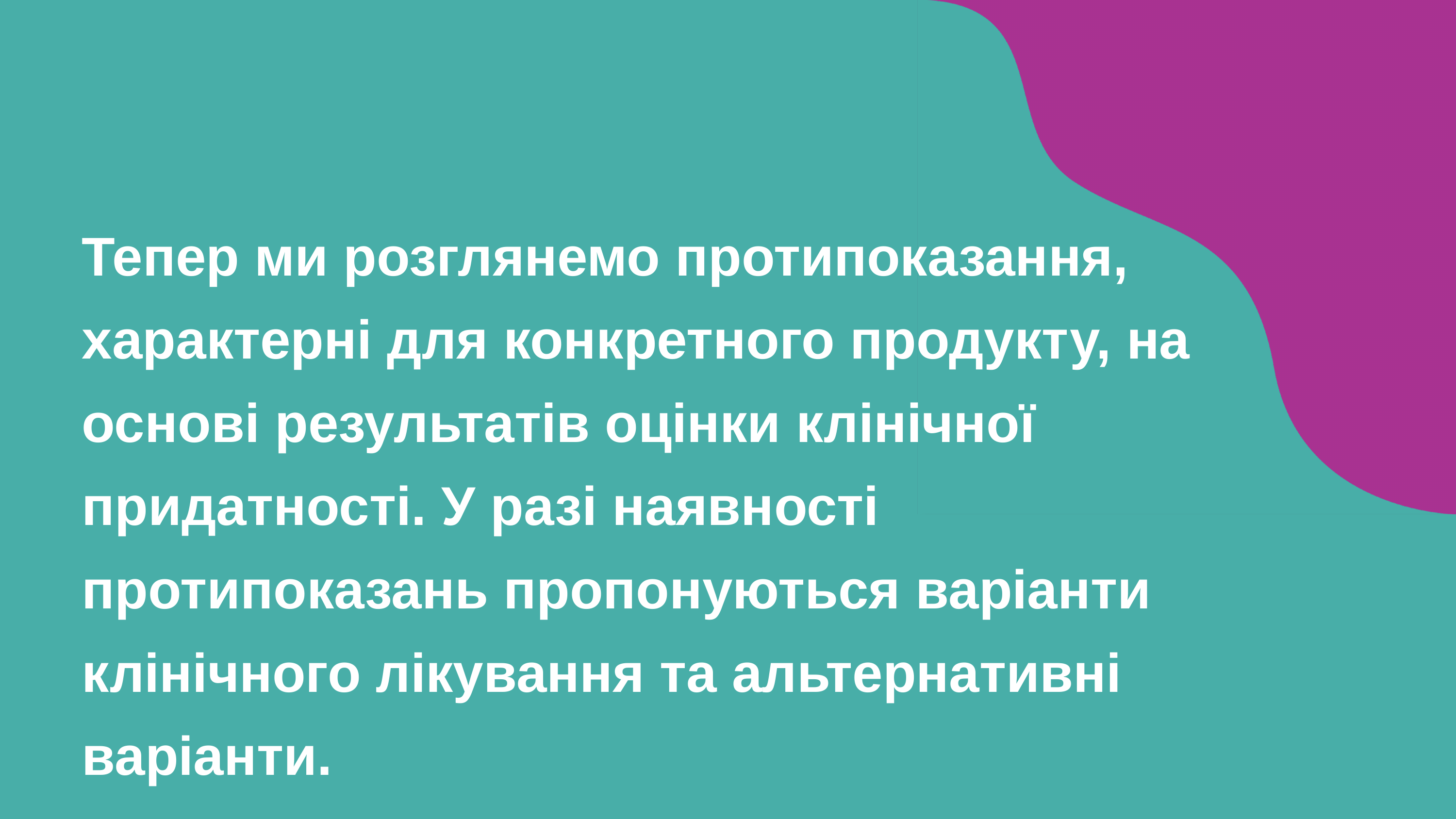

Тепер ми розглянемо протипоказання, характерні для конкретного продукту, на основі результатів оцінки клінічної придатності. У разі наявності протипоказань пропонуються варіанти клінічного лікування та альтернативні варіанти.